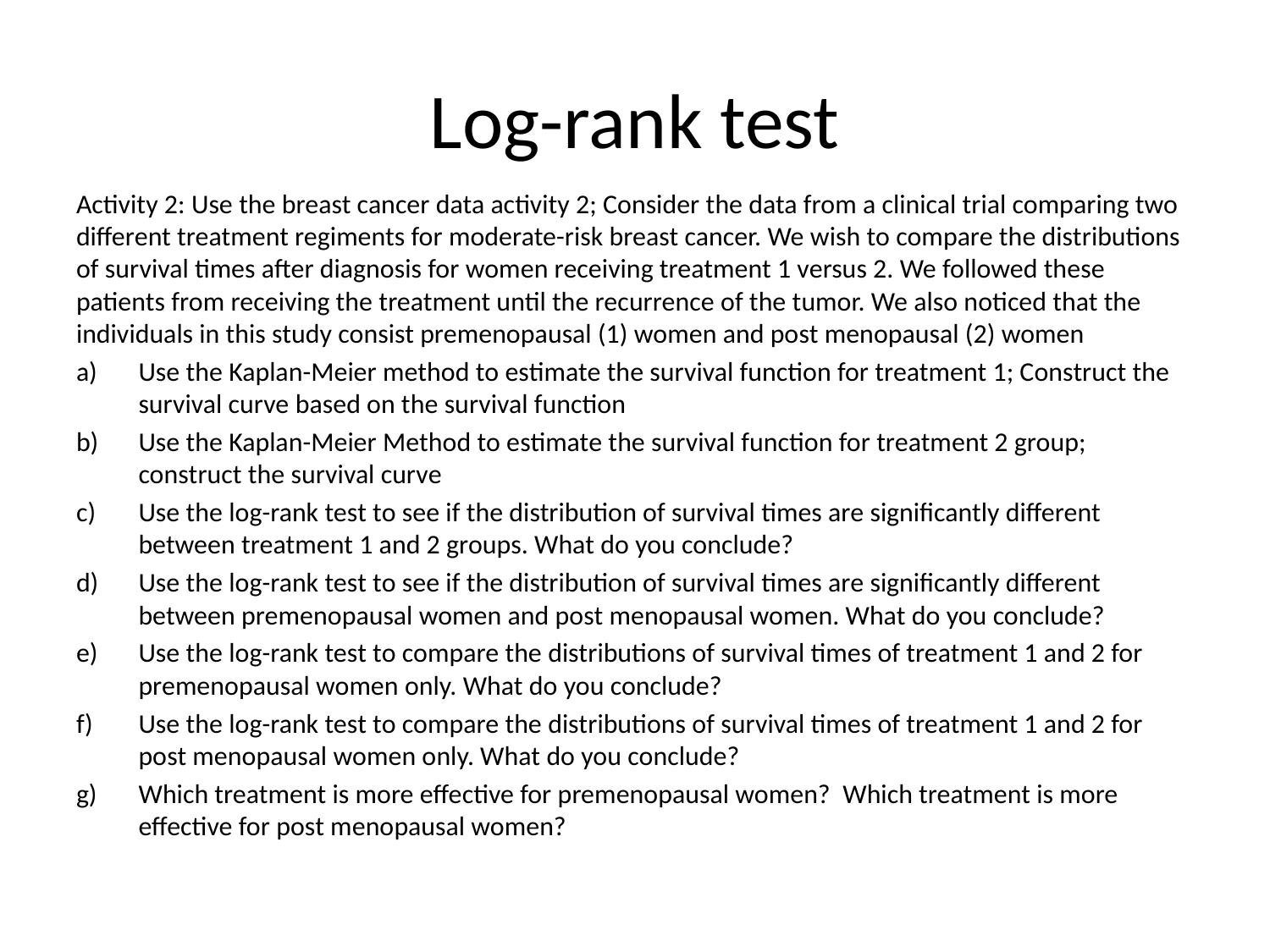

# Log-rank test
Activity 2: Use the breast cancer data activity 2; Consider the data from a clinical trial comparing two different treatment regiments for moderate-risk breast cancer. We wish to compare the distributions of survival times after diagnosis for women receiving treatment 1 versus 2. We followed these patients from receiving the treatment until the recurrence of the tumor. We also noticed that the individuals in this study consist premenopausal (1) women and post menopausal (2) women
Use the Kaplan-Meier method to estimate the survival function for treatment 1; Construct the survival curve based on the survival function
Use the Kaplan-Meier Method to estimate the survival function for treatment 2 group; construct the survival curve
Use the log-rank test to see if the distribution of survival times are significantly different between treatment 1 and 2 groups. What do you conclude?
Use the log-rank test to see if the distribution of survival times are significantly different between premenopausal women and post menopausal women. What do you conclude?
Use the log-rank test to compare the distributions of survival times of treatment 1 and 2 for premenopausal women only. What do you conclude?
Use the log-rank test to compare the distributions of survival times of treatment 1 and 2 for post menopausal women only. What do you conclude?
Which treatment is more effective for premenopausal women?  Which treatment is more effective for post menopausal women?